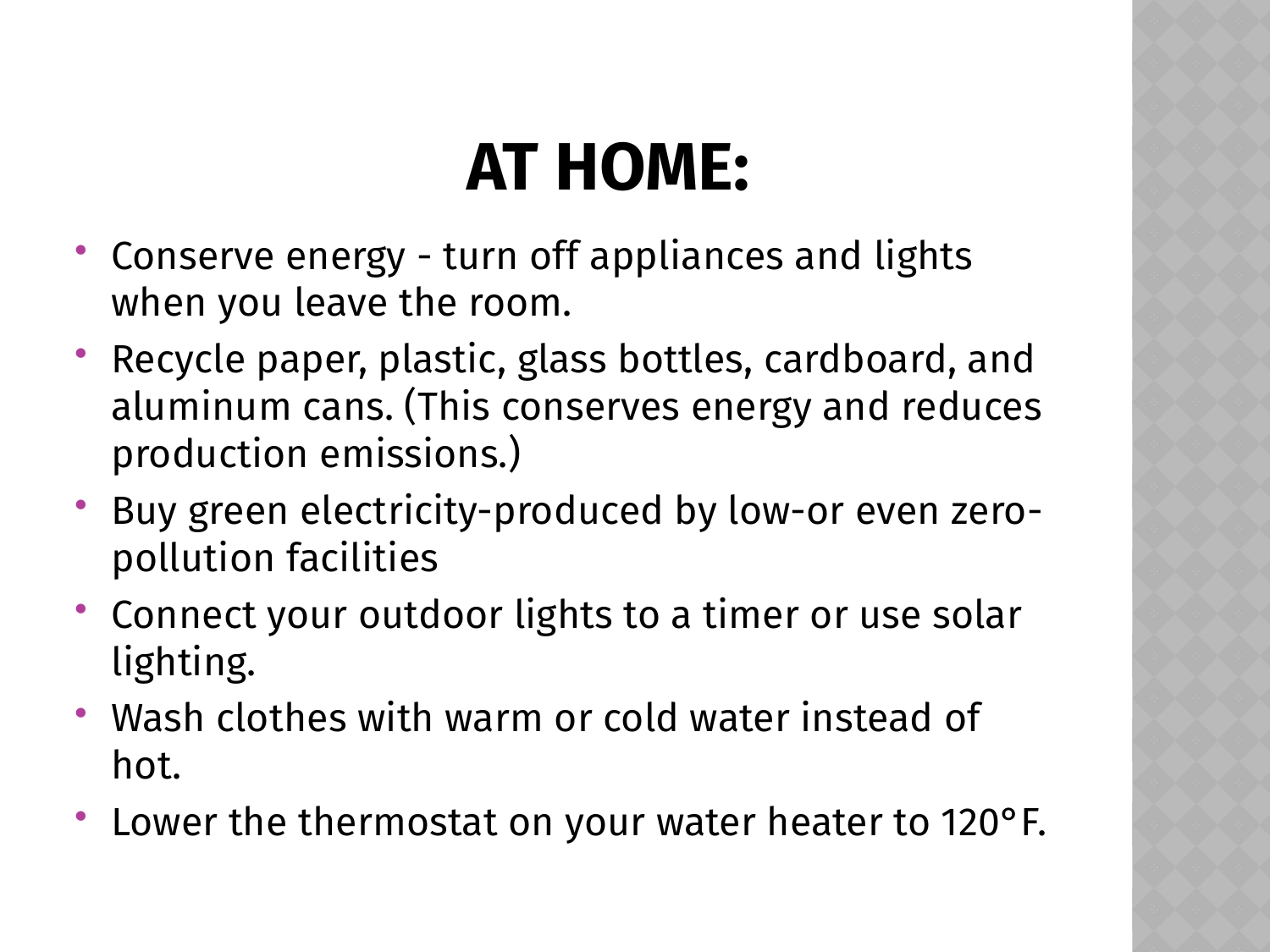

# AT Home:
Conserve energy - turn off appliances and lights when you leave the room.
Recycle paper, plastic, glass bottles, cardboard, and aluminum cans. (This conserves energy and reduces production emissions.)
Buy green electricity-produced by low-or even zero-pollution facilities
Connect your outdoor lights to a timer or use solar lighting.
Wash clothes with warm or cold water instead of hot.
Lower the thermostat on your water heater to 120°F.